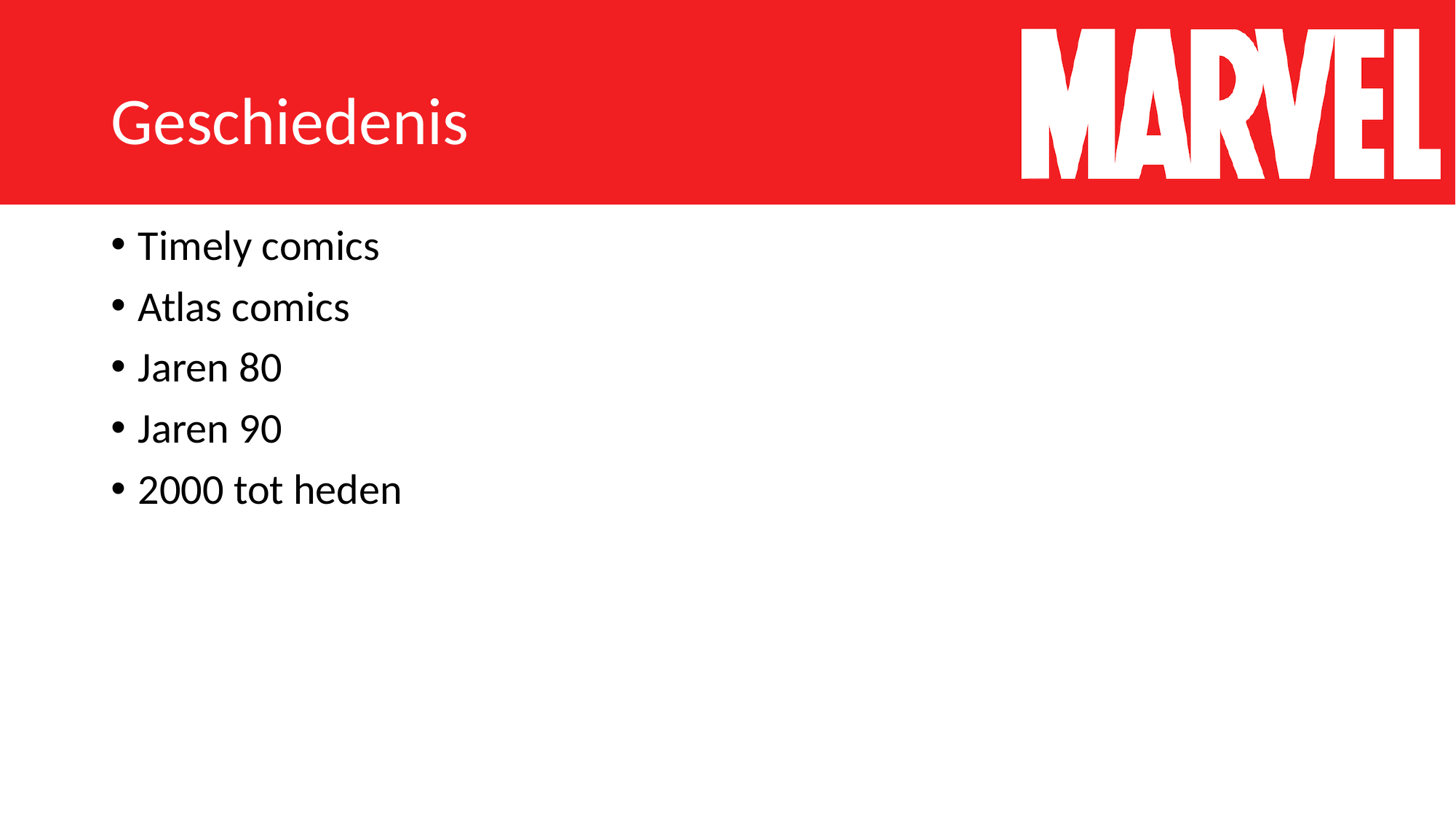

# Geschiedenis
Timely comics
Atlas comics
Jaren 80
Jaren 90
2000 tot heden